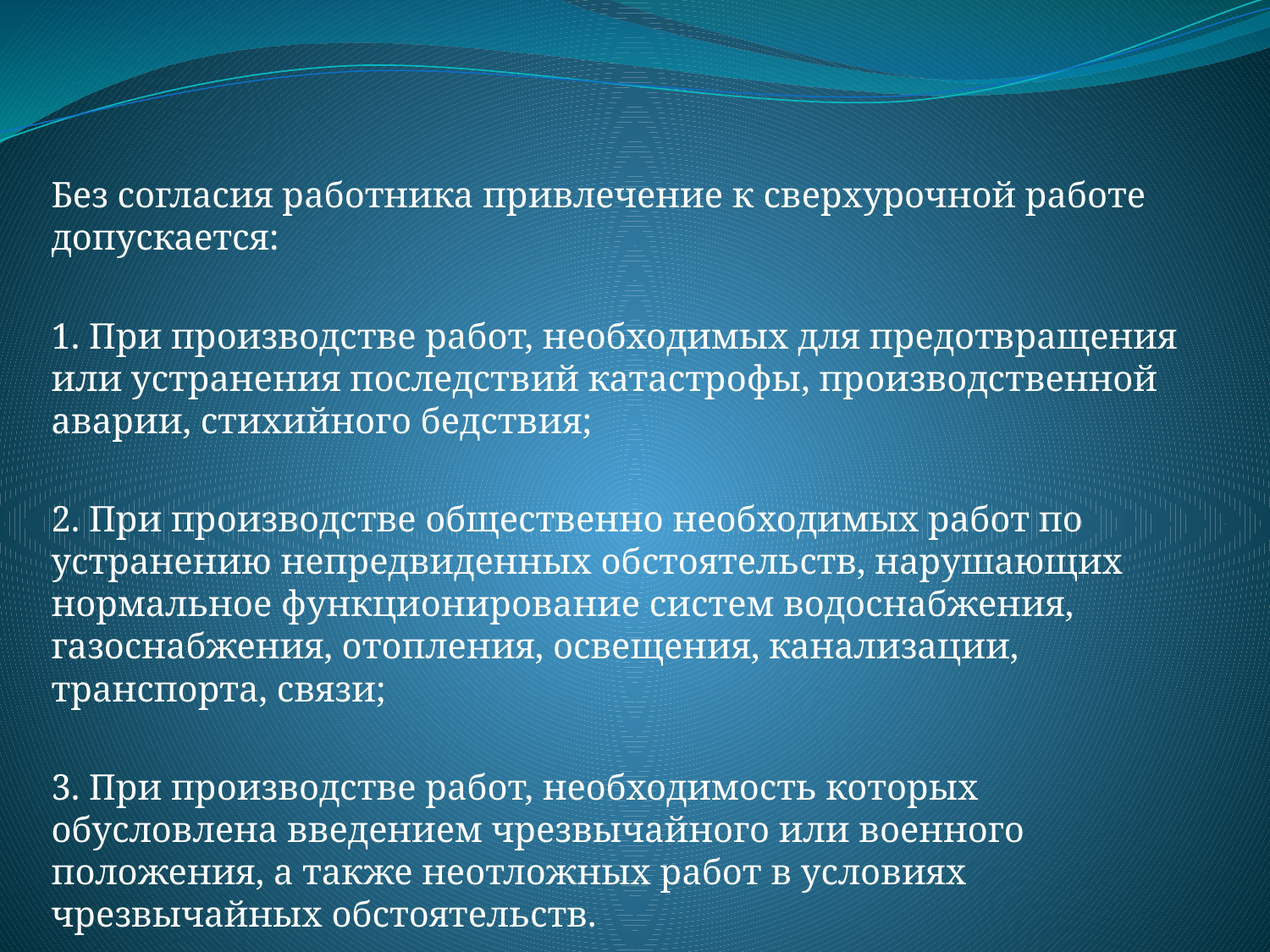

Без согласия работника привлечение к сверхурочной работе допускается:

1. При производстве работ, необходимых для предотвращения или устранения последствий катастрофы, производственной аварии, стихийного бедствия;

2. При производстве общественно необходимых работ по устранению непредвиденных обстоятельств, нарушающих нормальное функционирование систем водоснабжения, газоснабжения, отопления, освещения, канализации, транспорта, связи;

3. При производстве работ, необходимость которых обусловлена введением чрезвычайного или военного положения, а также неотложных работ в условиях чрезвычайных обстоятельств.